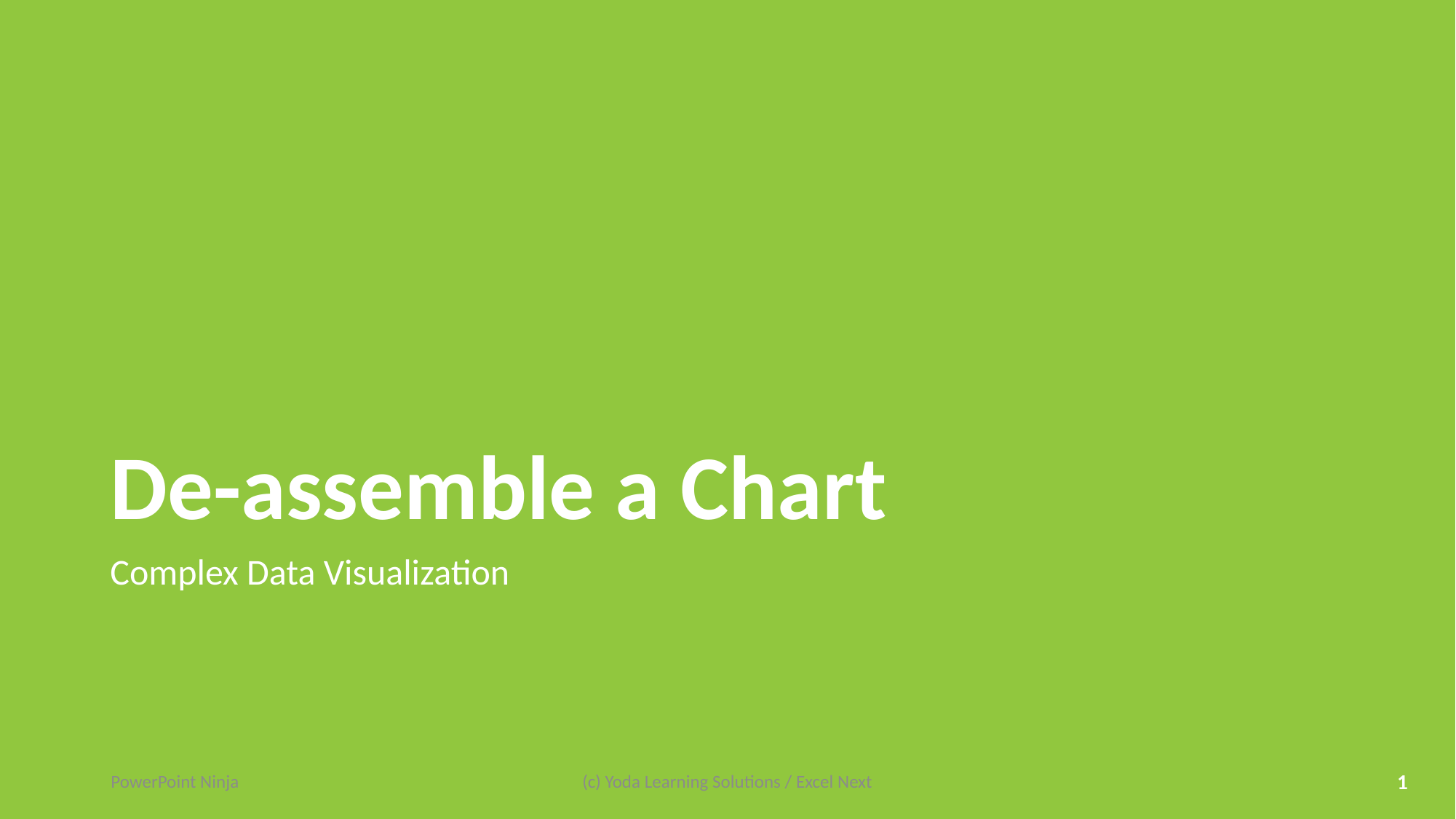

# De-assemble a Chart
Complex Data Visualization
PowerPoint Ninja
(c) Yoda Learning Solutions / Excel Next
1